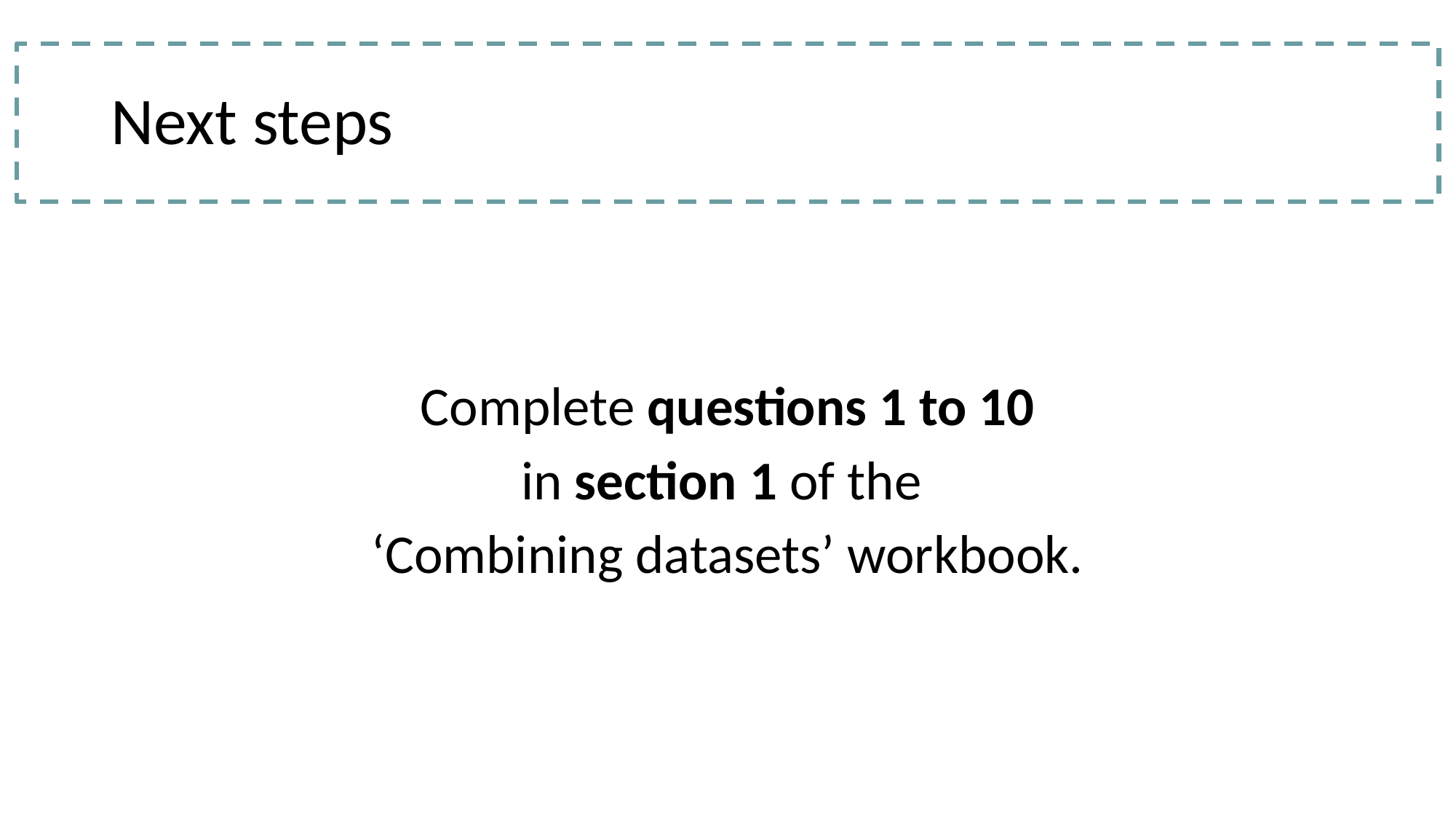

# Next steps

Complete questions 1 to 10
in section 1 of the
‘Combining datasets’ workbook.